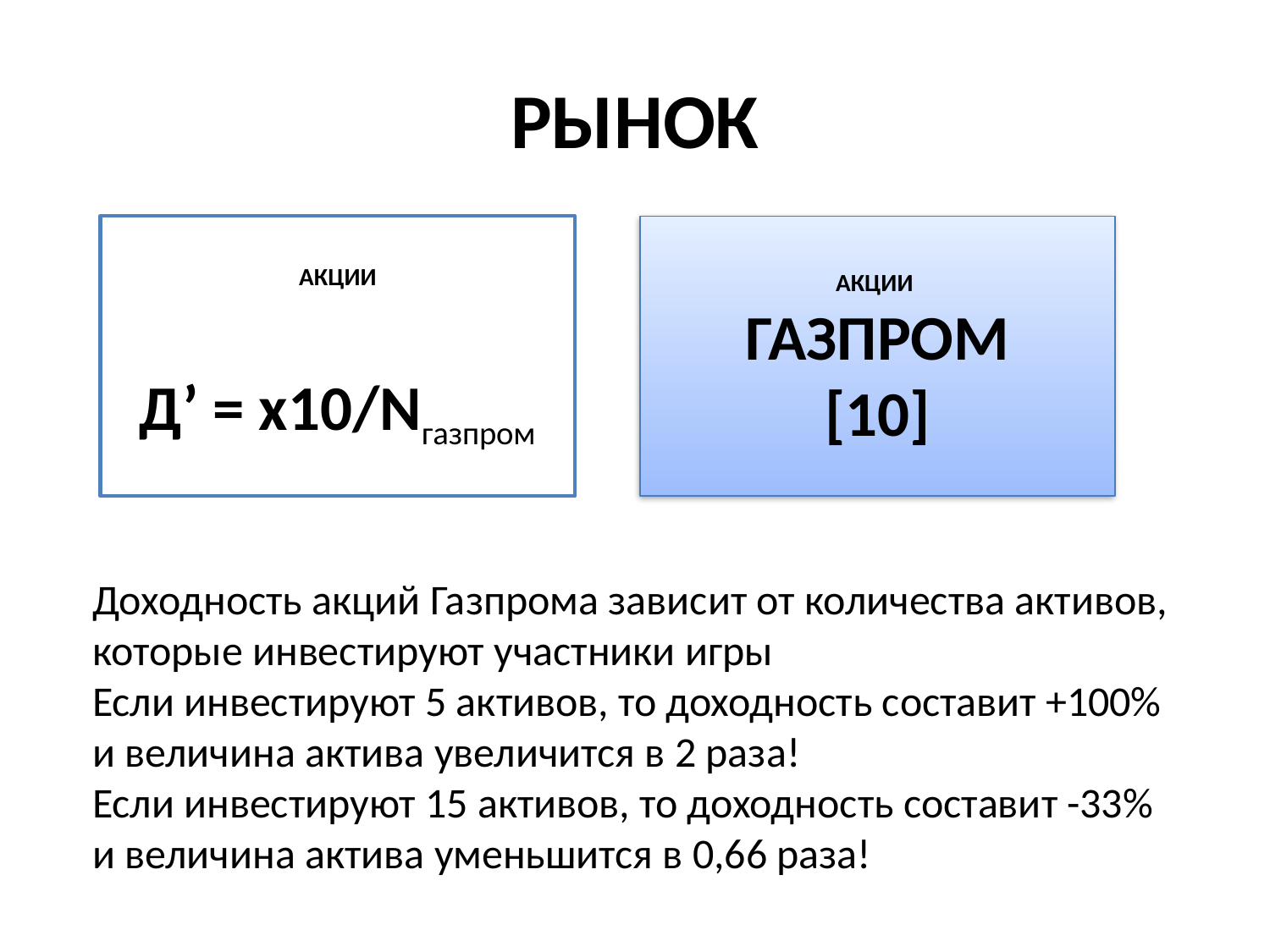

# РЫНОК
АКЦИИ
Д’ = х10/Nгазпром
АКЦИИ
ГАЗПРОМ
[10]
Доходность акций Газпрома зависит от количества активов,
которые инвестируют участники игры
Если инвестируют 5 активов, то доходность составит +100%
и величина актива увеличится в 2 раза!
Если инвестируют 15 активов, то доходность составит -33%
и величина актива уменьшится в 0,66 раза!